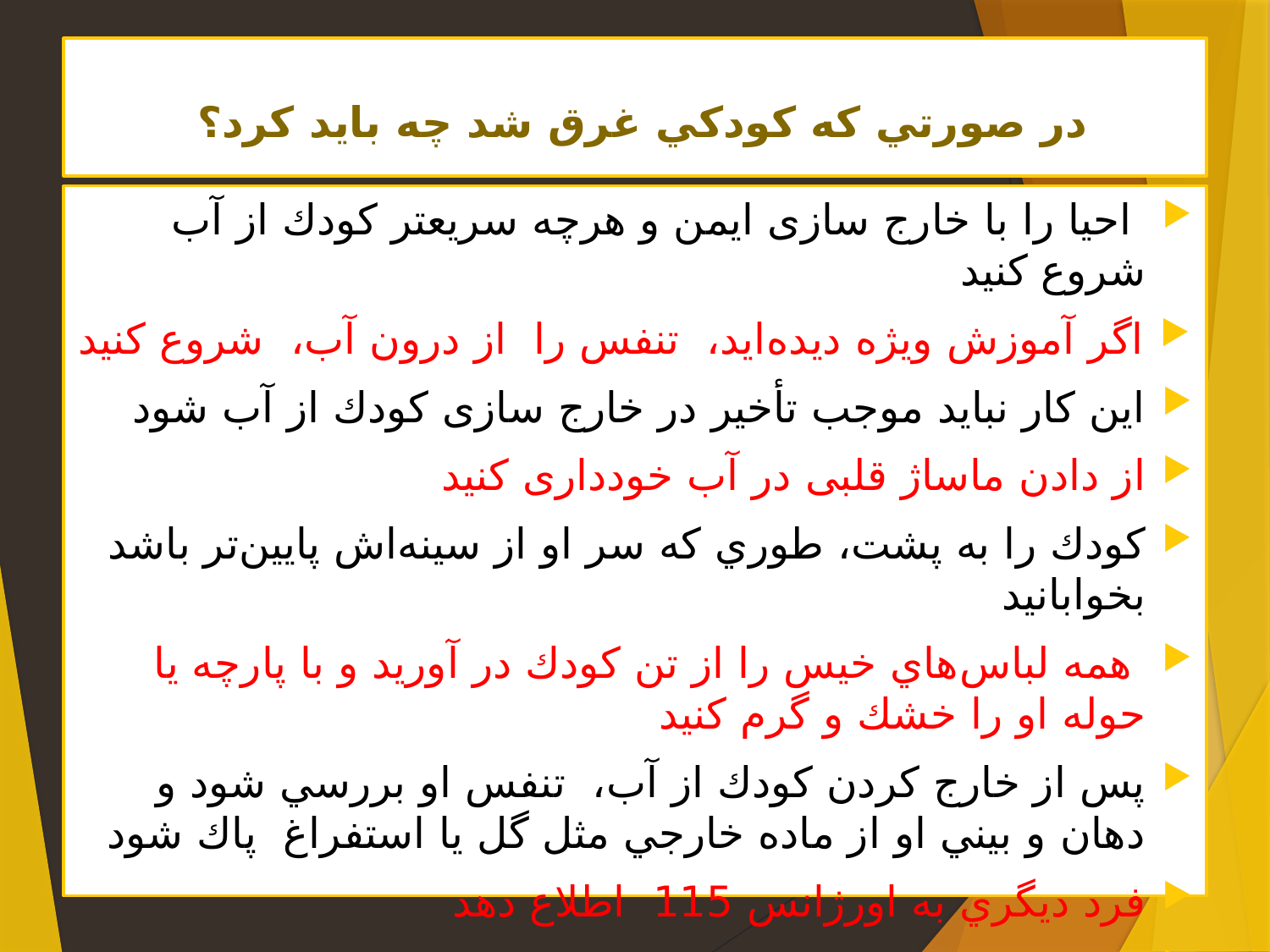

# در صورتي كه كودكي غرق شد چه بايد كرد؟
 احیا را با خارج سازی ایمن و هرچه سریعتر كودك از آب شروع کنید
اگر آموزش ویژه دیده‌اید،  تنفس را  از درون آب،  شروع کنید
این کار نباید موجب تأخیر در خارج سازی كودك از آب شود
از دادن ماساژ قلبی در آب خودداری کنید
كودك را به پشت، طوري كه سر او از سينه‌اش پايين‌تر باشد بخوابانيد
 همه لباس‌هاي خيس را از تن كودك در آوريد و با پارچه يا حوله او را خشك و گرم كنيد
پس از خارج کردن كودك از آب،  تنفس او بررسي شود و دهان و بيني او از ماده خارجي مثل گل يا استفراغ  پاك شود
فرد ديگري به اورژانس 115  اطلاع دهد
احياي قلبي- ريوي و كمك‌هاي اوليه تا زمان رسيدن كمك شروع شود